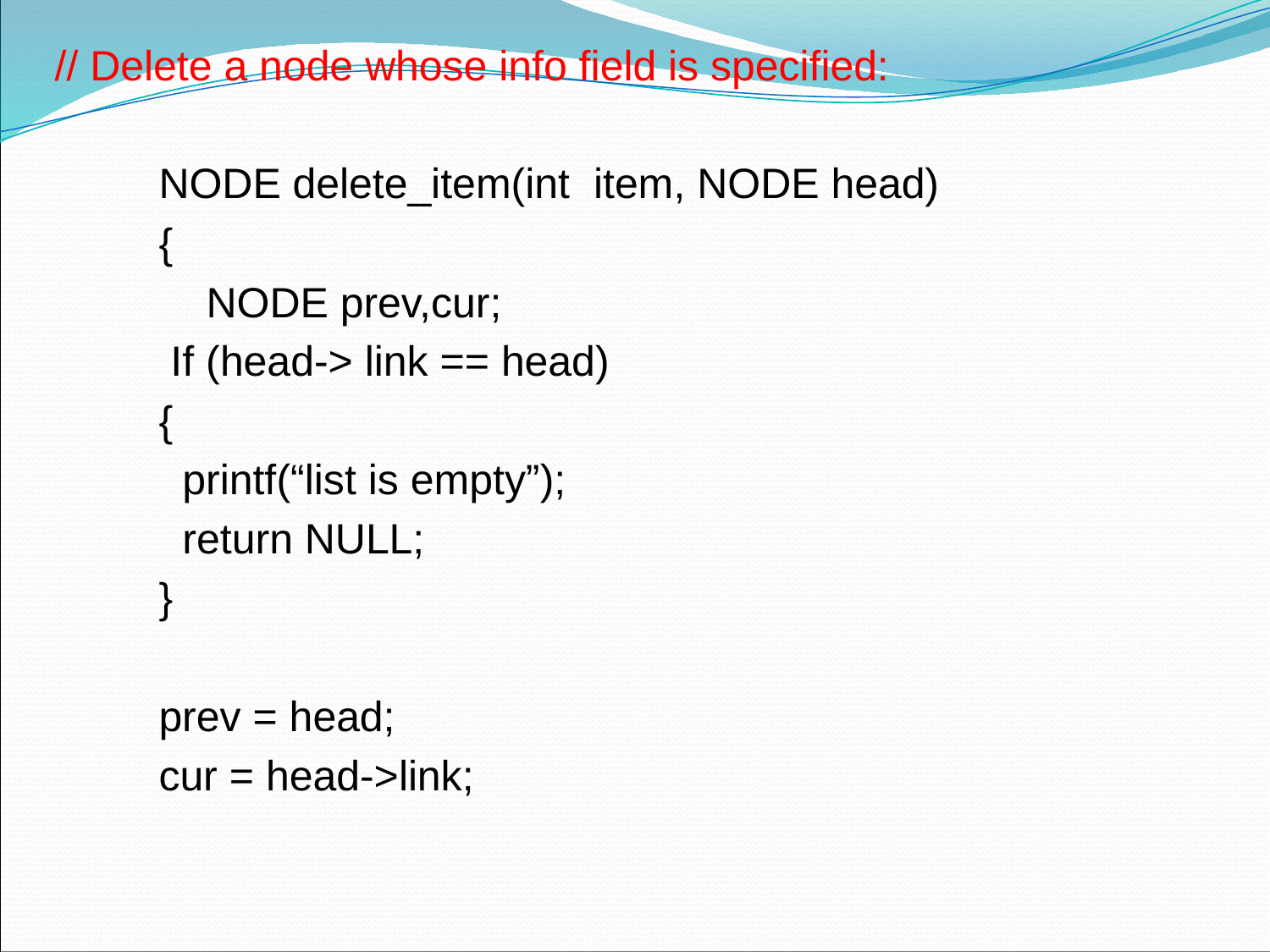

// Delete a node whose info field is specified:

	NODE delete_item(int  item, NODE head)
	{
	    NODE prev,cur;
	 If (head-> link == head)
	{
	  printf(“list is empty”);
	  return NULL;
	}

	prev = head;
	cur = head->link;
#